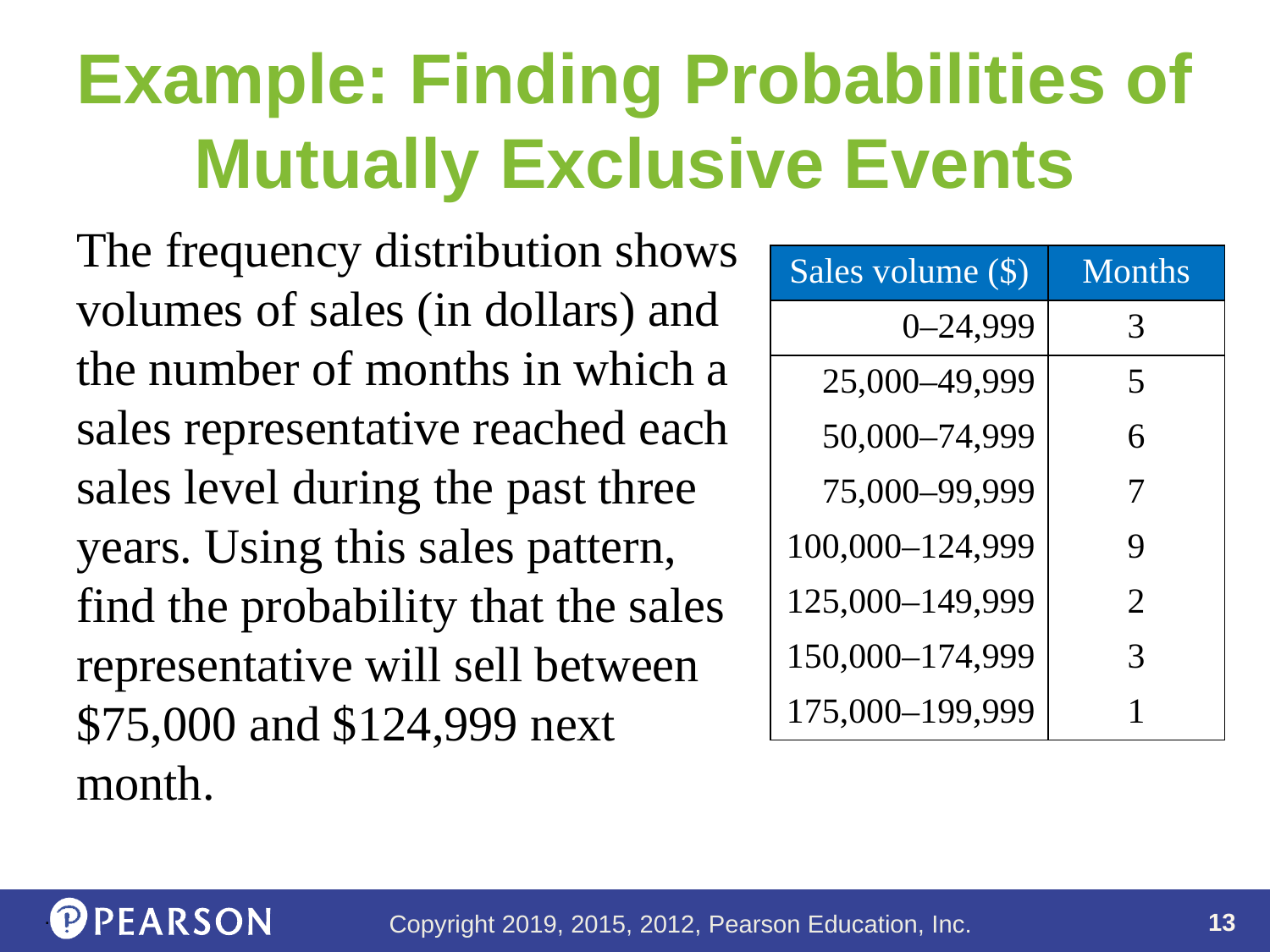

# Example: Finding Probabilities of Mutually Exclusive Events
The frequency distribution shows volumes of sales (in dollars) and the number of months in which a sales representative reached each sales level during the past three years. Using this sales pattern, find the probability that the sales representative will sell between $75,000 and $124,999 next month.
| Sales volume ($) | Months |
| --- | --- |
| 0–24,999 | 3 |
| 25,000–49,999 | 5 |
| 50,000–74,999 | 6 |
| 75,000–99,999 | 7 |
| 100,000–124,999 | 9 |
| 125,000–149,999 | 2 |
| 150,000–174,999 | 3 |
| 175,000–199,999 | 1 |
.